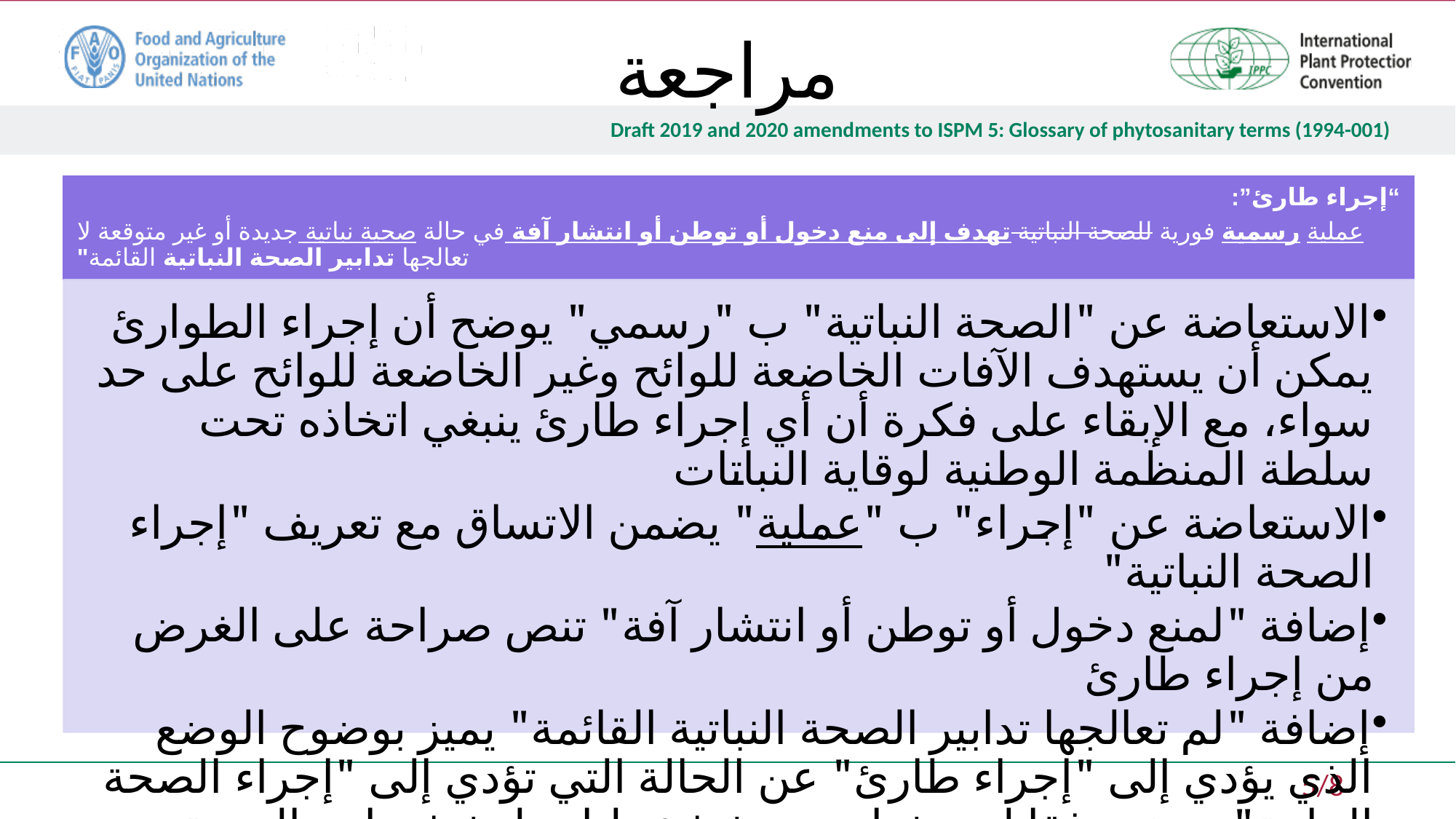

مراجعة
“إجراء طارئ”:
عملية رسمية فورية للصحة النباتية تهدف إلى منع دخول أو توطن أو انتشار آفة في حالة صحية نباتية جديدة أو غير متوقعة لا تعالجها تدابير الصحة النباتية القائمة"
الاستعاضة عن "الصحة النباتية" ب "رسمي" يوضح أن إجراء الطوارئ يمكن أن يستهدف الآفات الخاضعة للوائح وغير الخاضعة للوائح على حد سواء، مع الإبقاء على فكرة أن أي إجراء طارئ ينبغي اتخاذه تحت سلطة المنظمة الوطنية لوقاية النباتات
الاستعاضة عن "إجراء" ب "عملية" يضمن الاتساق مع تعريف "إجراء الصحة النباتية"
إضافة "لمنع دخول أو توطن أو انتشار آفة" تنص صراحة على الغرض من إجراء طارئ
إضافة "لم تعالجها تدابير الصحة النباتية القائمة" يميز بوضوح الوضع الذي يؤدي إلى "إجراء طارئ" عن الحالة التي تؤدي إلى "إجراء الصحة النباتية" حيث، وفقا لتعريفها، يتم تنفيذ عمليات لتنفيذ تدابير الصحة النباتية (القائمة)